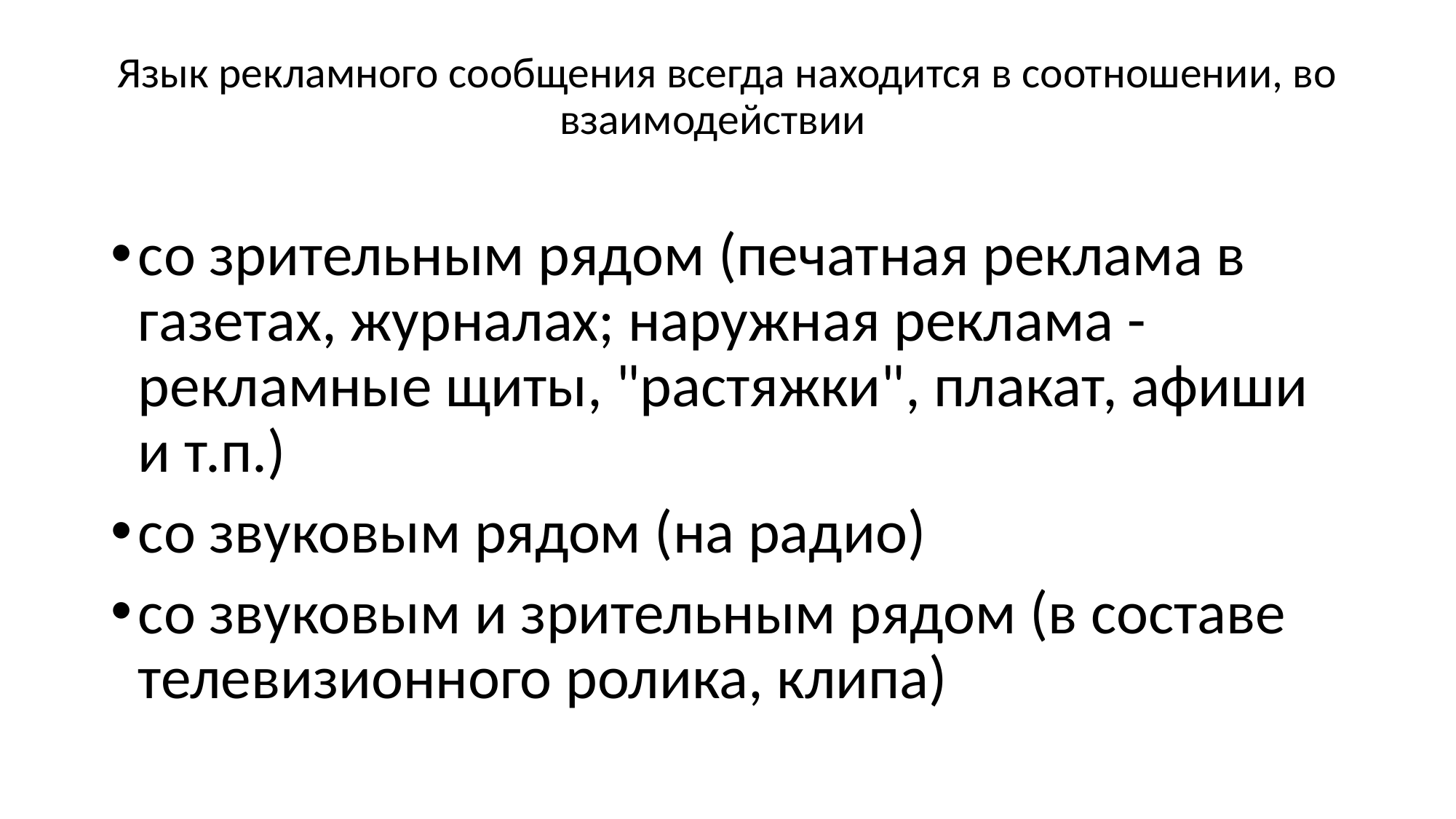

# Язык рекламного сообщения всегда находится в соотношении, во взаимодействии
со зрительным рядом (печатная реклама в газетах, журналах; наружная реклама - рекламные щиты, "растяжки", плакат, афиши и т.п.)
со звуковым рядом (на радио)
со звуковым и зрительным рядом (в составе телевизионного ролика, клипа)